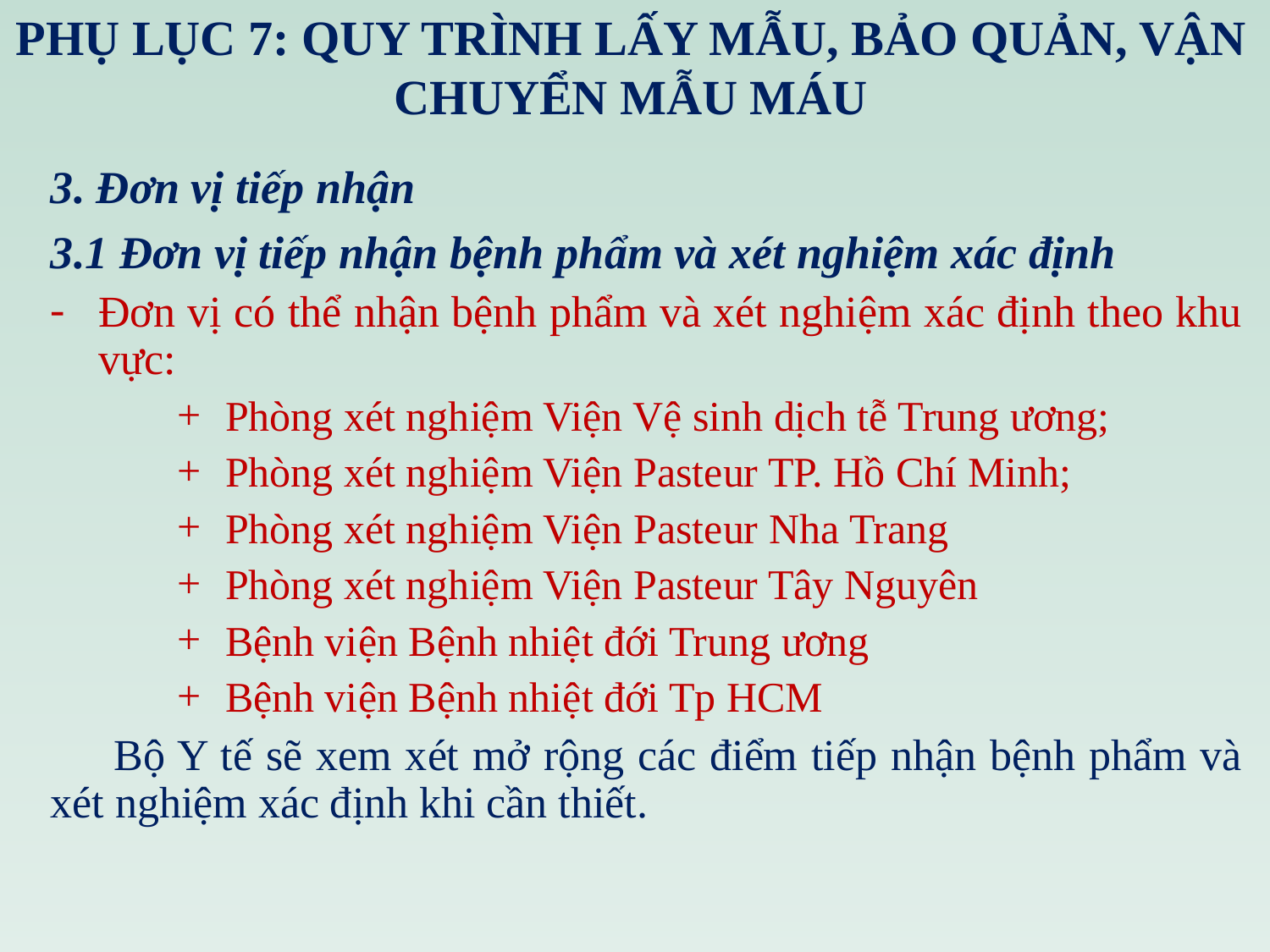

# PHỤ LỤC 7: QUY TRÌNH LẤY MẪU, BẢO QUẢN, VẬN CHUYỂN MẪU MÁU
3. Đơn vị tiếp nhận
3.1 Đơn vị tiếp nhận bệnh phẩm và xét nghiệm xác định
Đơn vị có thể nhận bệnh phẩm và xét nghiệm xác định theo khu vực:
Phòng xét nghiệm Viện Vệ sinh dịch tễ Trung ương;
Phòng xét nghiệm Viện Pasteur TP. Hồ Chí Minh;
Phòng xét nghiệm Viện Pasteur Nha Trang
Phòng xét nghiệm Viện Pasteur Tây Nguyên
Bệnh viện Bệnh nhiệt đới Trung ương
Bệnh viện Bệnh nhiệt đới Tp HCM
Bộ Y tế sẽ xem xét mở rộng các điểm tiếp nhận bệnh phẩm và xét nghiệm xác định khi cần thiết.